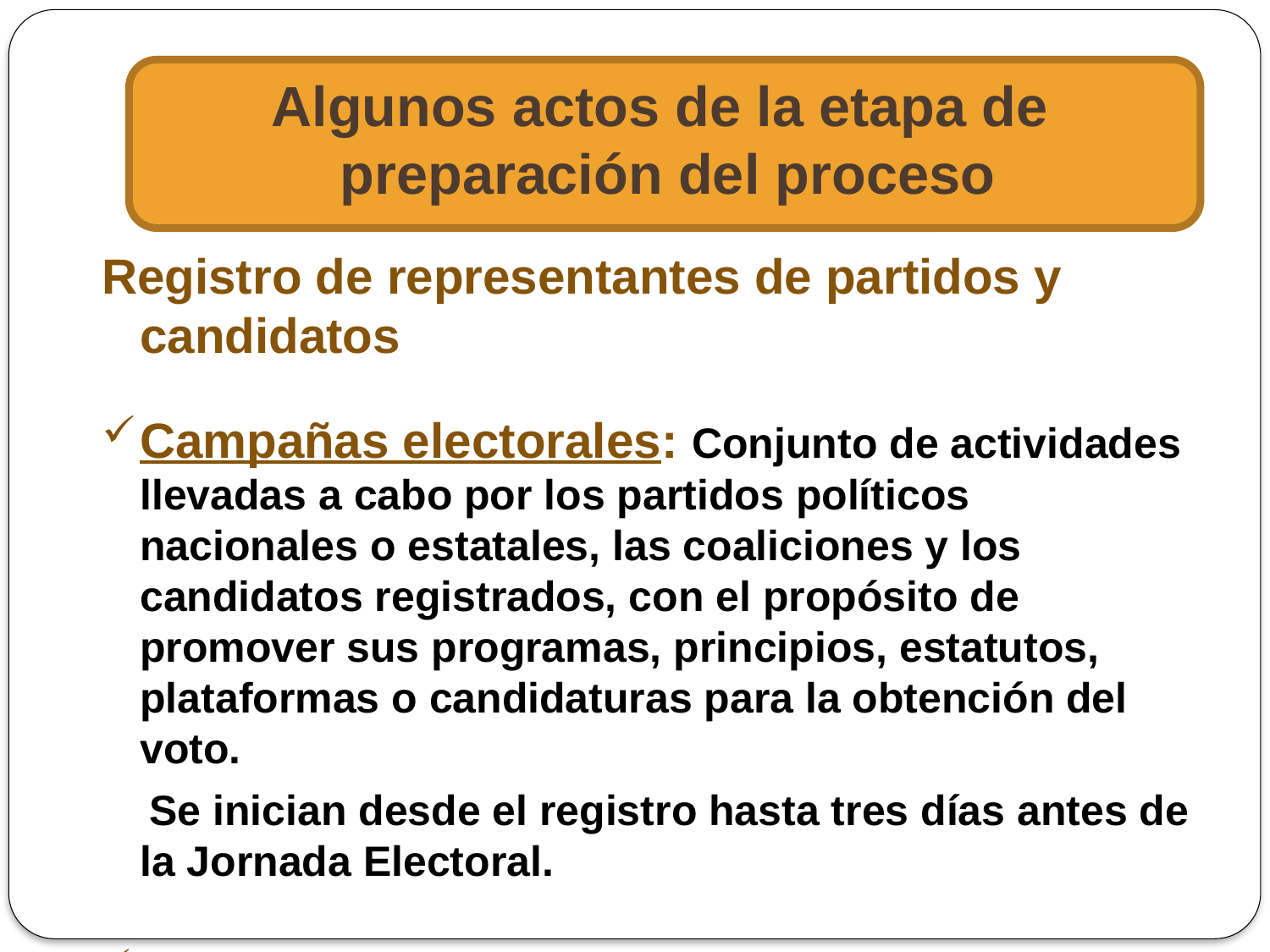

# Algunos actos de la etapa de preparación del proceso

Registro de representantes de partidos y candidatos

Campañas electorales: Conjunto de actividades llevadas a cabo por los partidos políticos nacionales o estatales, las coaliciones y los candidatos registrados, con el propósito de promover sus programas, principios, estatutos, plataformas o candidaturas para la obtención del voto.
    Se inician desde el registro hasta tres días antes de la Jornada Electoral.

Debates